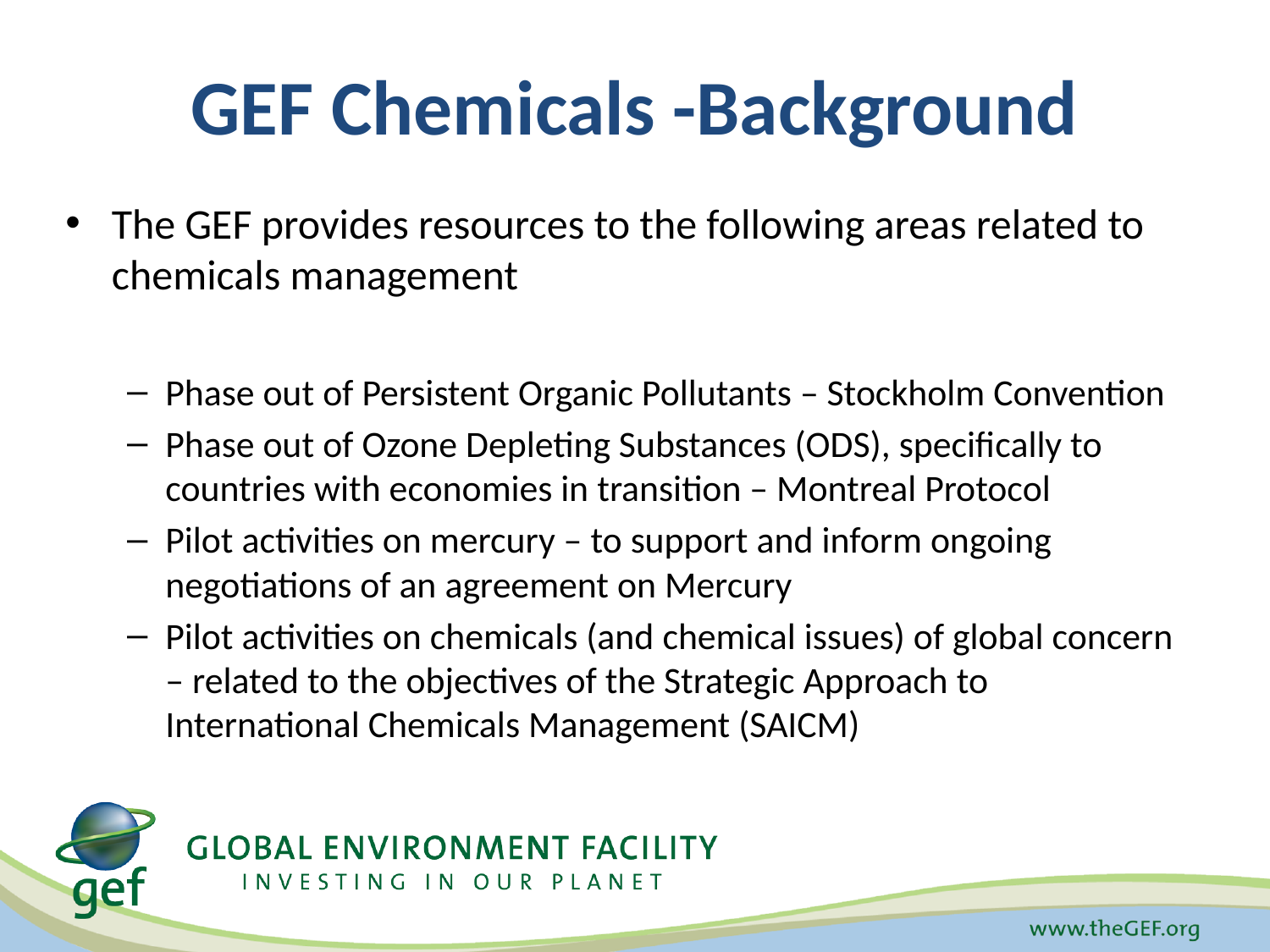

# GEF Chemicals -Background
The GEF provides resources to the following areas related to chemicals management

Phase out of Persistent Organic Pollutants – Stockholm Convention
Phase out of Ozone Depleting Substances (ODS), specifically to countries with economies in transition – Montreal Protocol
Pilot activities on mercury – to support and inform ongoing negotiations of an agreement on Mercury
Pilot activities on chemicals (and chemical issues) of global concern – related to the objectives of the Strategic Approach to International Chemicals Management (SAICM)